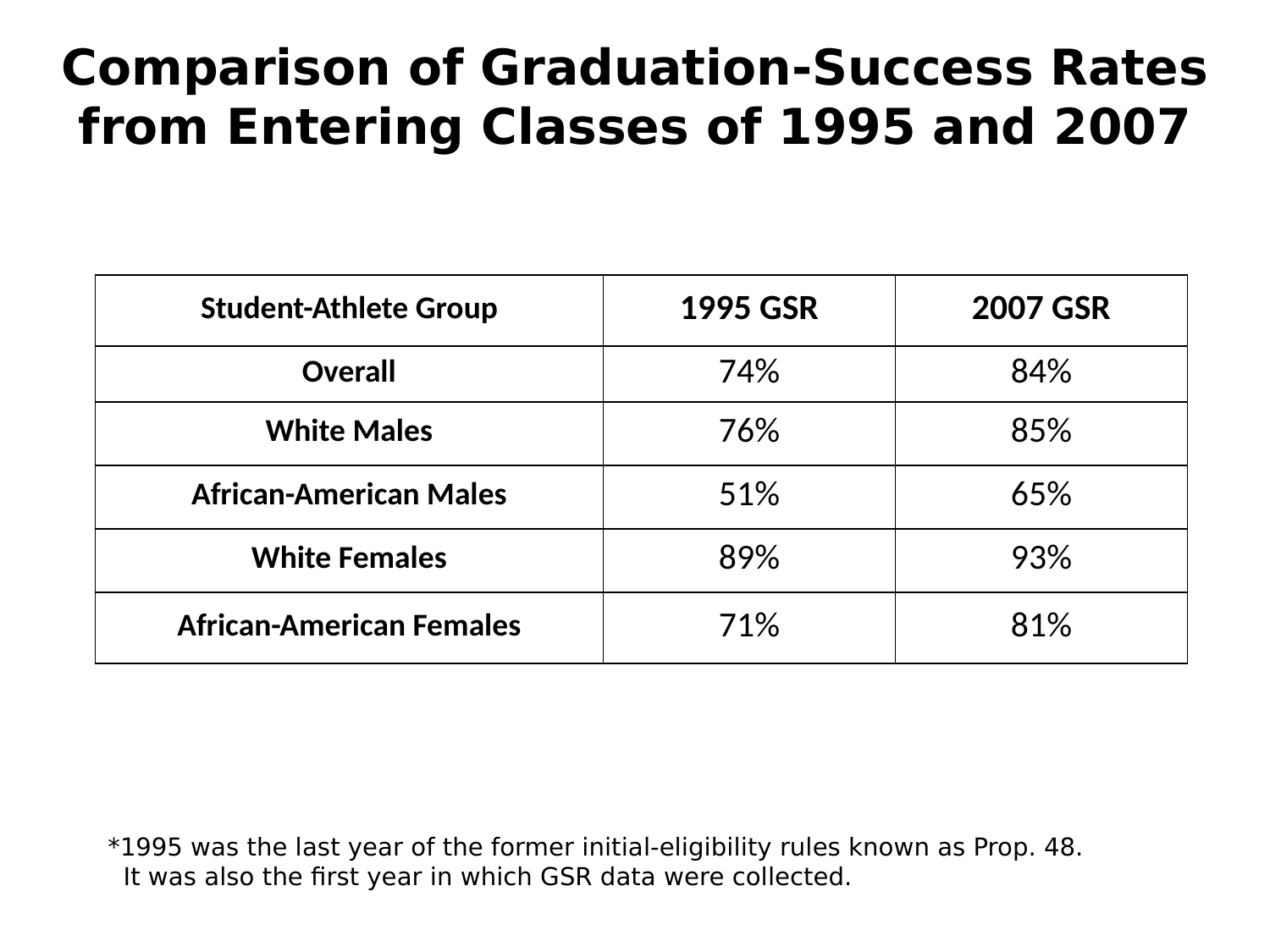

# Comparison of Graduation-Success Rates from Entering Classes of 1995 and 2007
| Student-Athlete Group | 1995 GSR | 2007 GSR |
| --- | --- | --- |
| Overall | 74% | 84% |
| White Males | 76% | 85% |
| African-American Males | 51% | 65% |
| White Females | 89% | 93% |
| African-American Females | 71% | 81% |
*1995 was the last year of the former initial-eligibility rules known as Prop. 48.
  It was also the first year in which GSR data were collected.